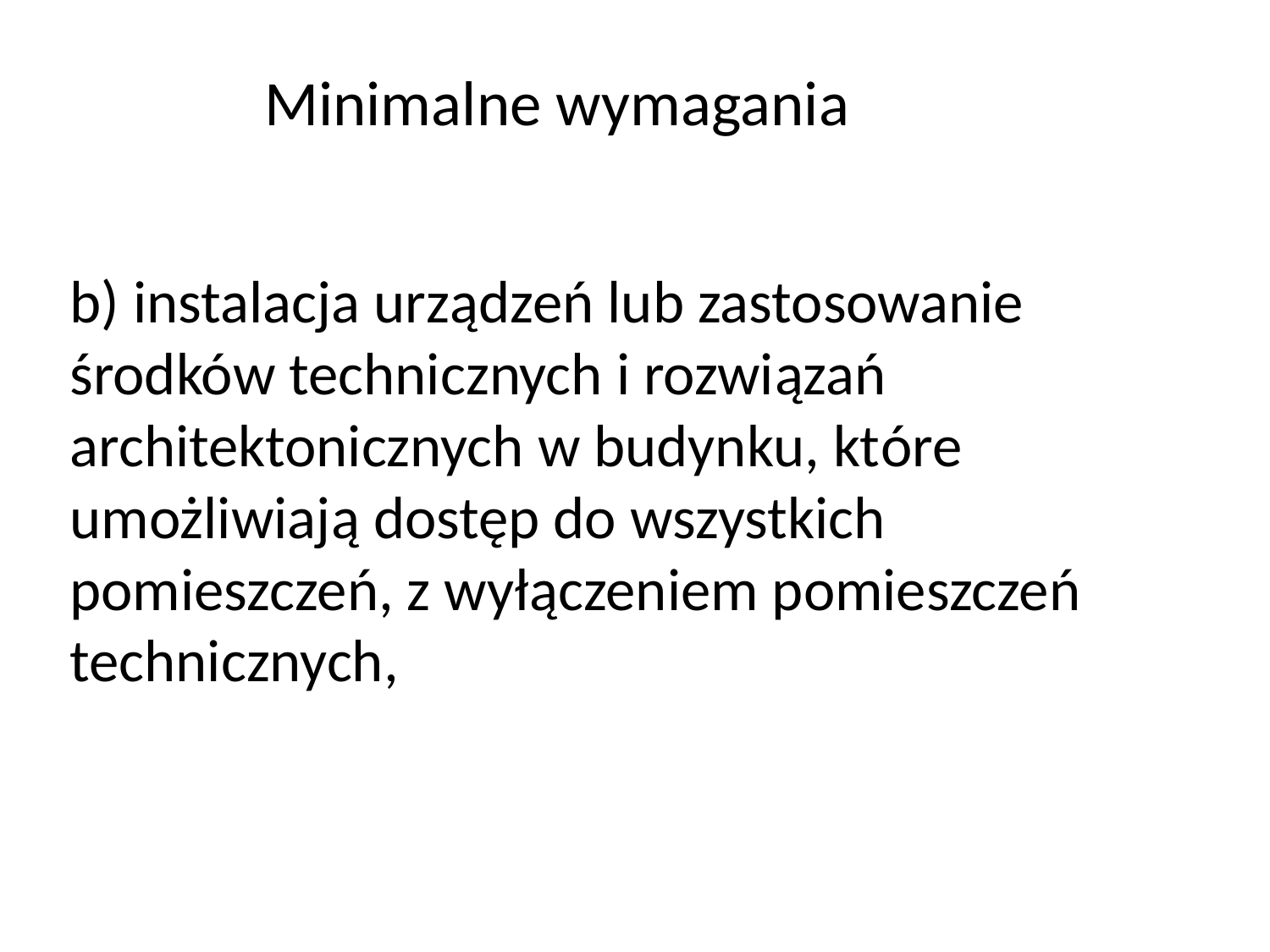

# Minimalne wymagania
b) instalacja urządzeń lub zastosowanie środków technicznych i rozwiązań architektonicznych w budynku, które umożliwiają dostęp do wszystkich pomieszczeń, z wyłączeniem pomieszczeń technicznych,